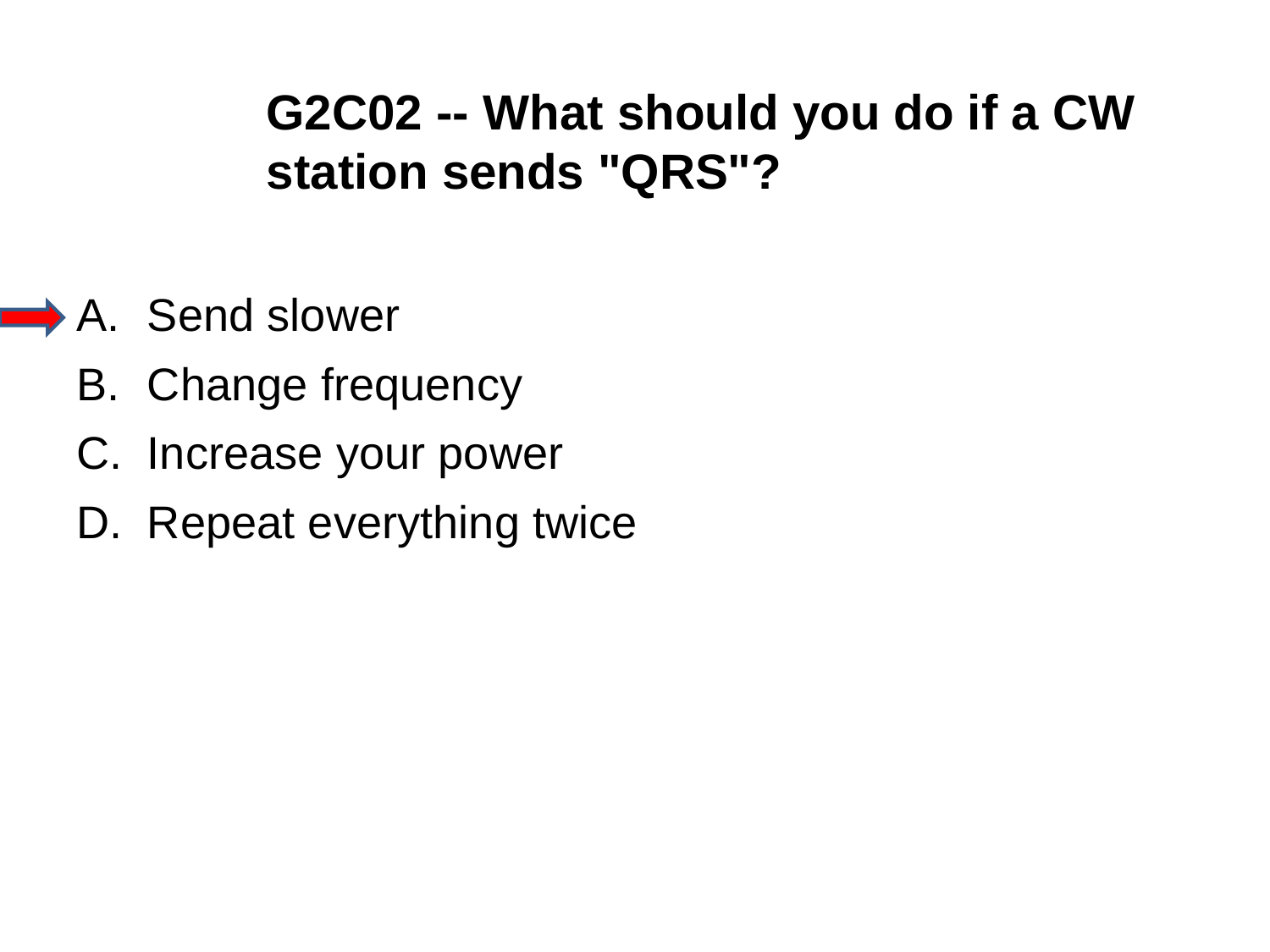

G2C02 -- What should you do if a CW station sends "QRS"?
A.	Send slower
B.	Change frequency
C.	Increase your power
D.	Repeat everything twice